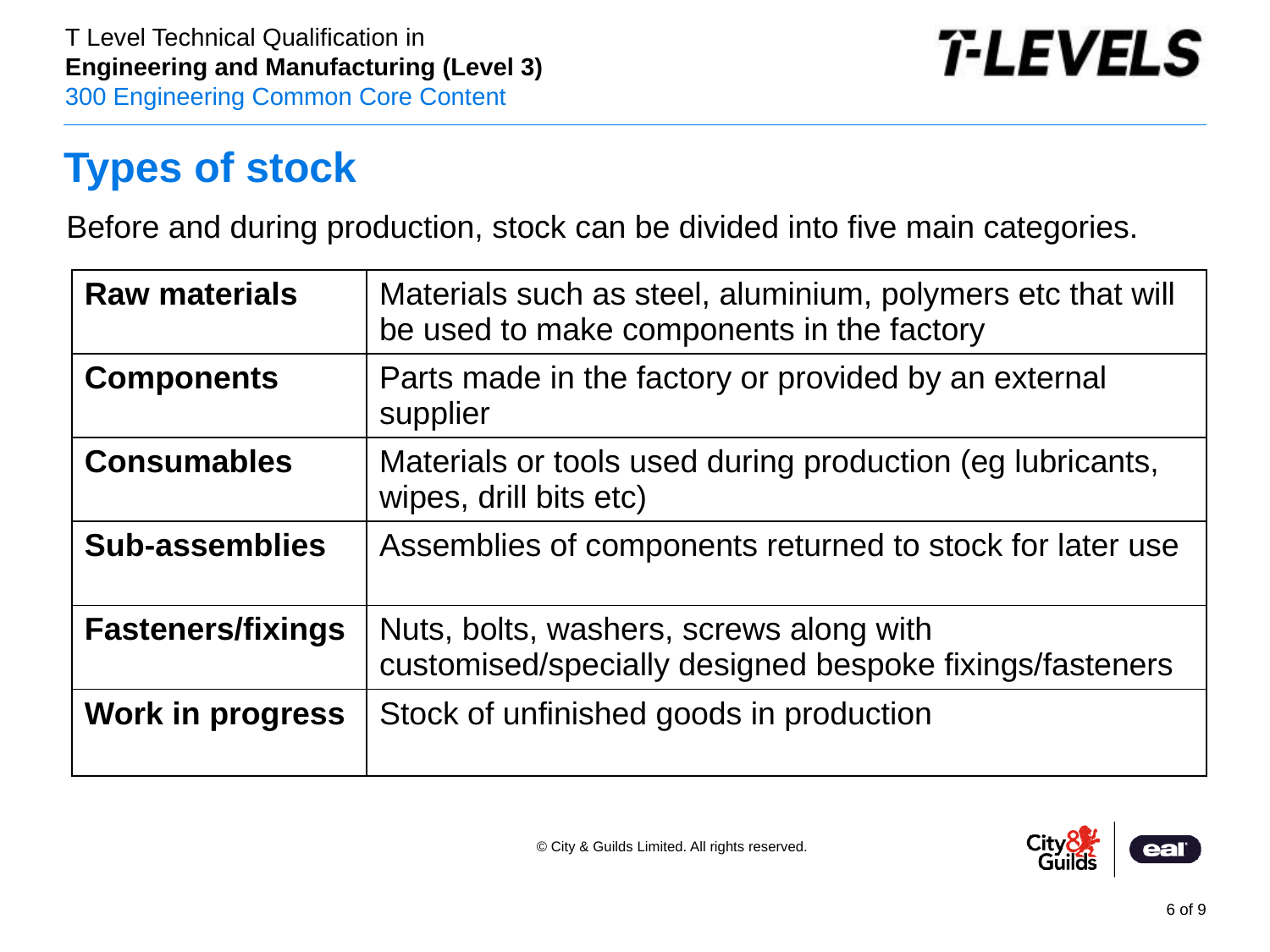

# Types of stock
Before and during production, stock can be divided into five main categories.
| Raw materials | Materials such as steel, aluminium, polymers etc that will be used to make components in the factory |
| --- | --- |
| Components | Parts made in the factory or provided by an external supplier |
| Consumables | Materials or tools used during production (eg lubricants, wipes, drill bits etc) |
| Sub-assemblies | Assemblies of components returned to stock for later use |
| Fasteners/fixings | Nuts, bolts, washers, screws along with customised/specially designed bespoke fixings/fasteners |
| Work in progress | Stock of unfinished goods in production |